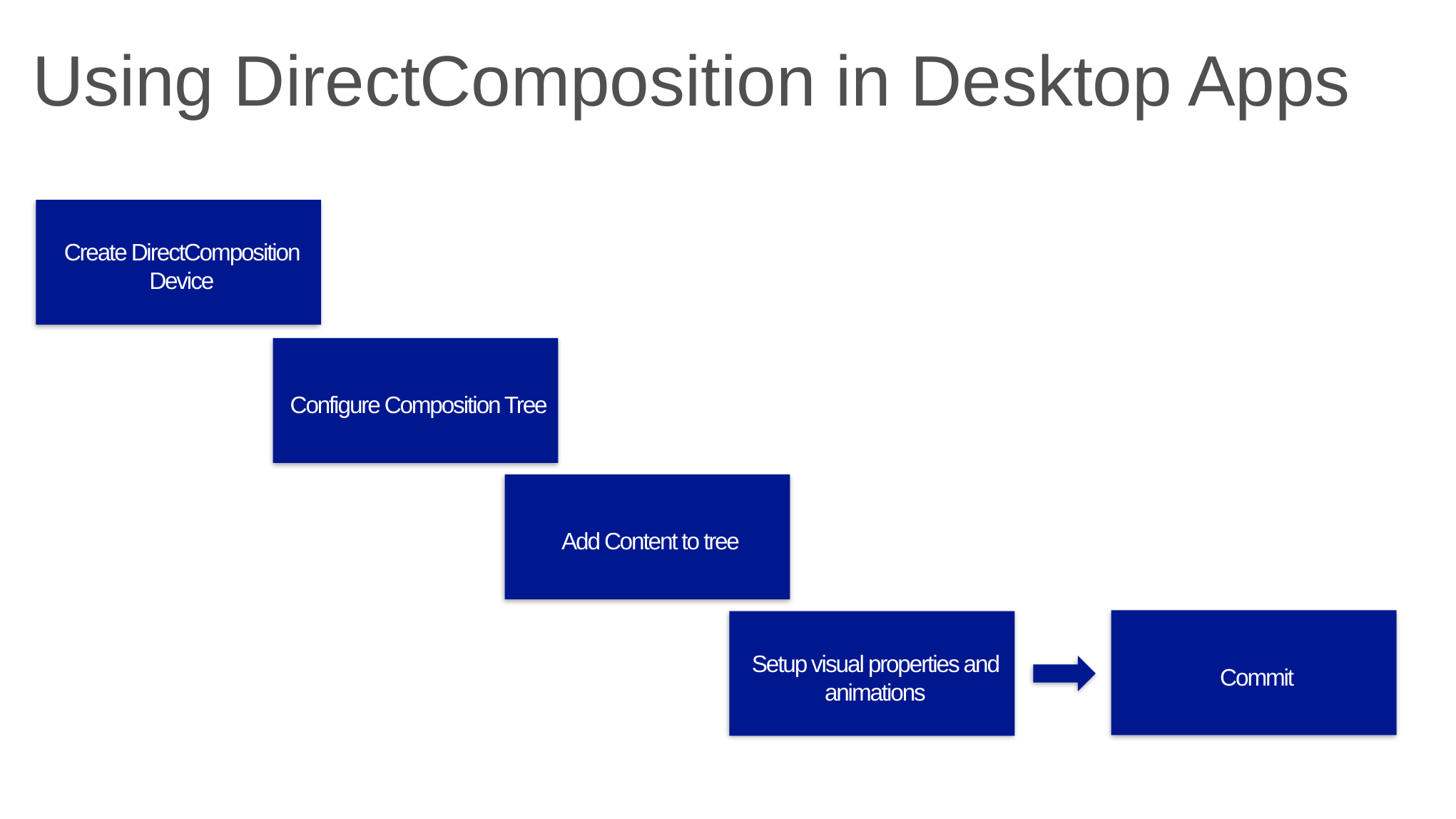

# Using DirectComposition in Desktop Apps
Create DirectComposition Device
Configure Composition Tree
Add Content to tree

Commit
Setup visual properties and animations